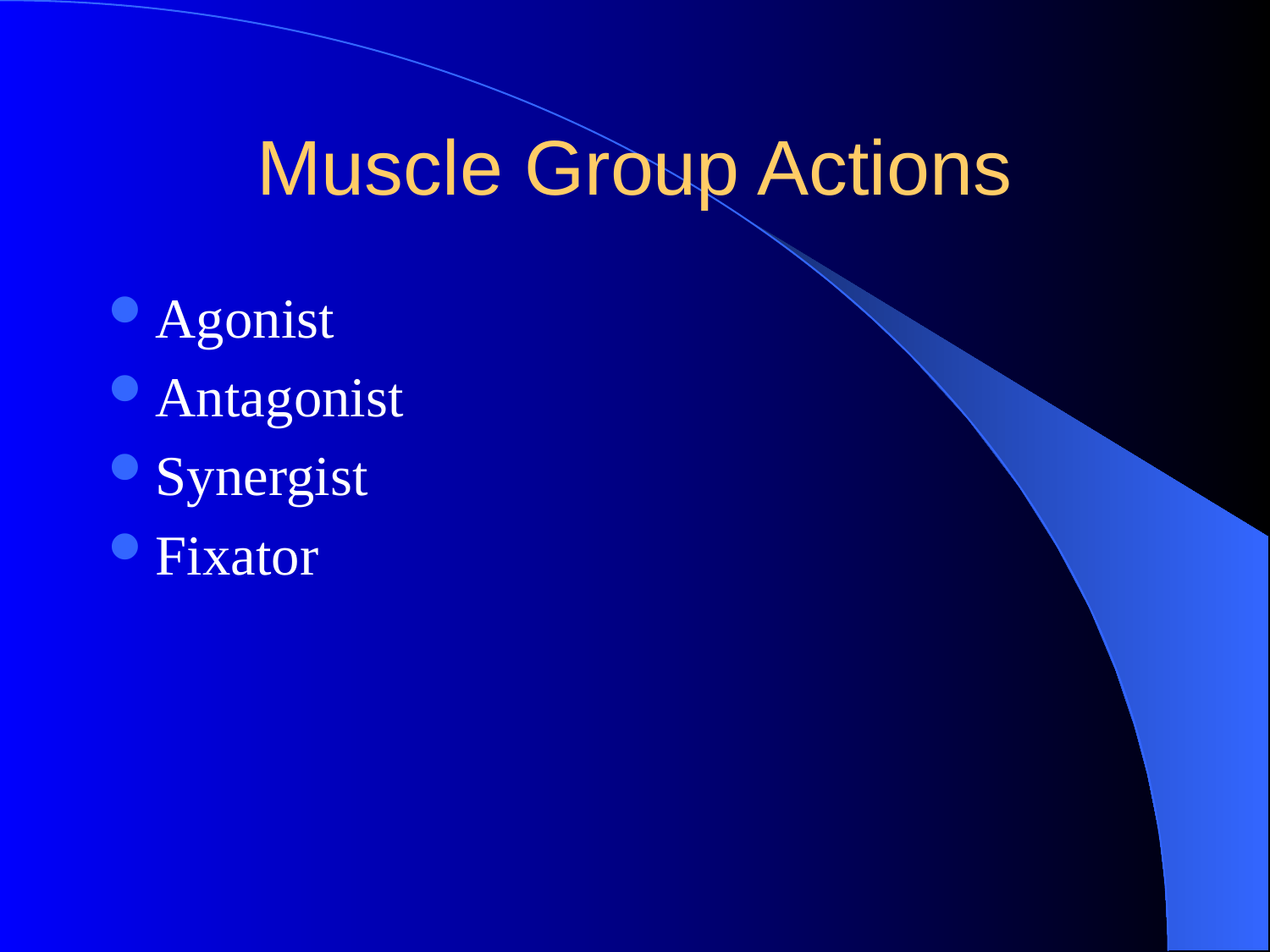

# Muscle Group Actions
Agonist
Antagonist
Synergist
Fixator